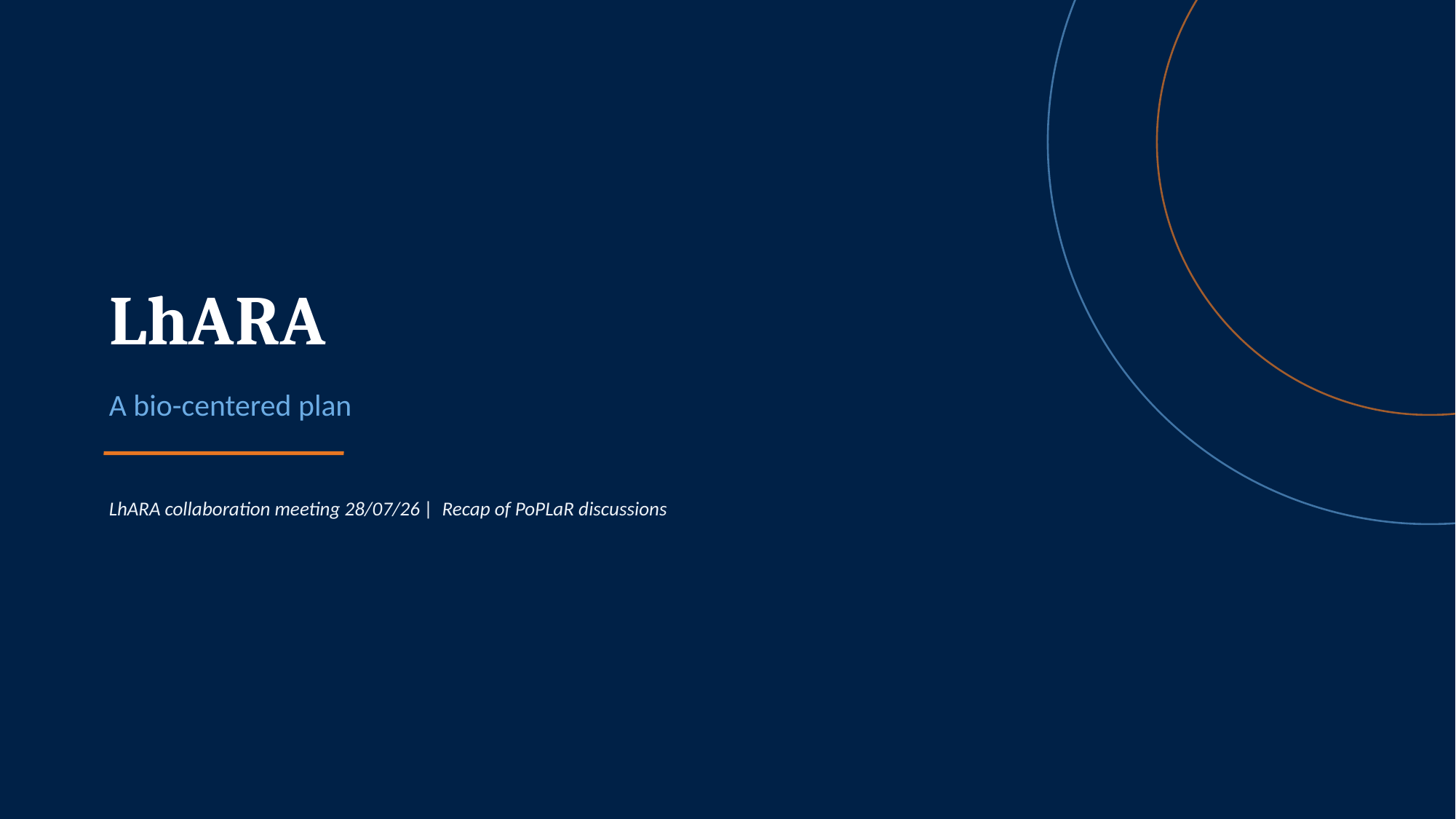

LhARA
A bio-centered plan

LhARA collaboration meeting 28/07/26 |  Recap of PoPLaR discussions